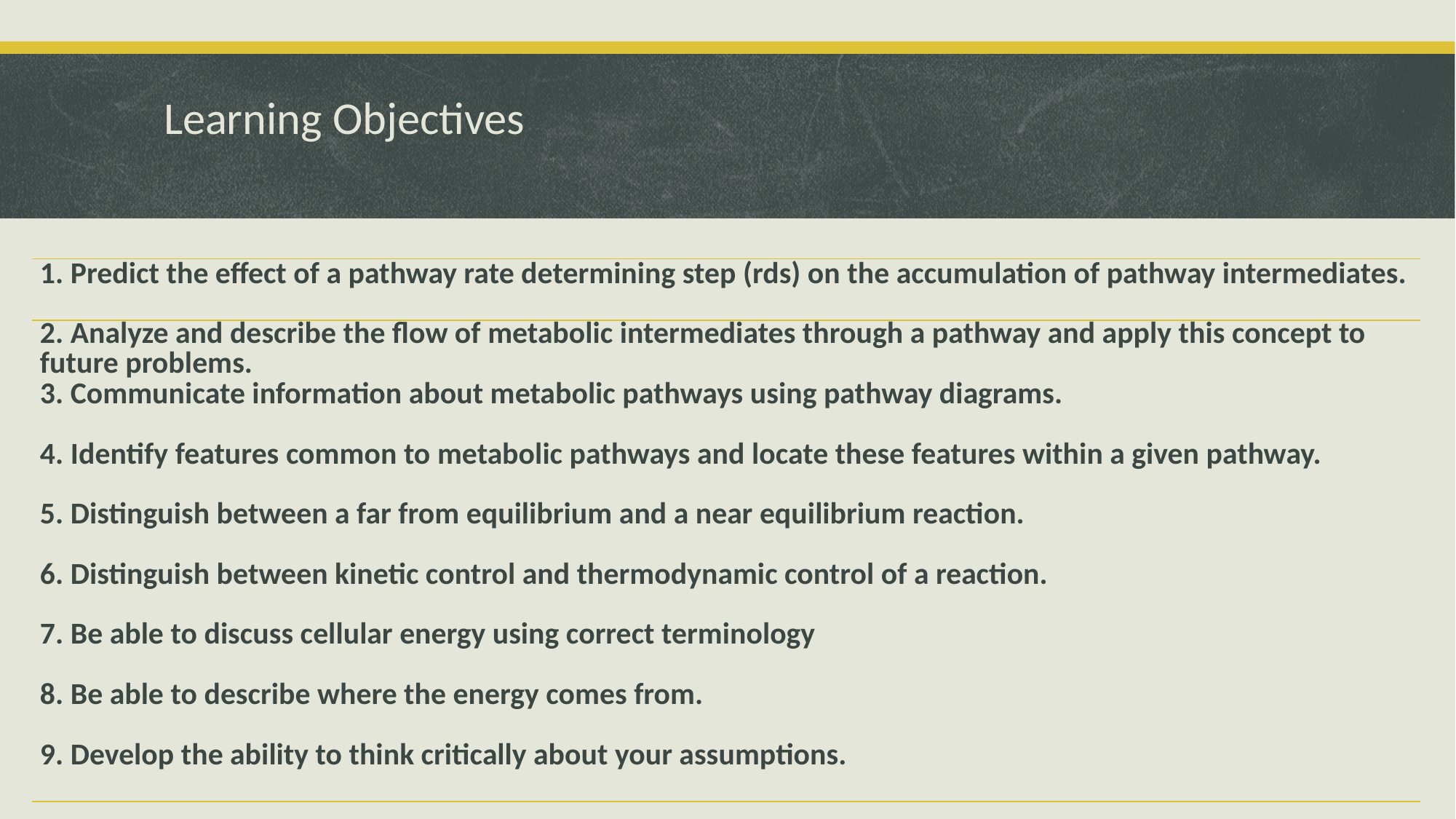

# Learning Objectives
| 1. Predict the effect of a pathway rate determining step (rds) on the accumulation of pathway intermediates. |
| --- |
| 2. Analyze and describe the flow of metabolic intermediates through a pathway and apply this concept to future problems. |
| 3. Communicate information about metabolic pathways using pathway diagrams. |
| 4. Identify features common to metabolic pathways and locate these features within a given pathway. |
| 5. Distinguish between a far from equilibrium and a near equilibrium reaction. |
| 6. Distinguish between kinetic control and thermodynamic control of a reaction. |
| 7. Be able to discuss cellular energy using correct terminology |
| 8. Be able to describe where the energy comes from. |
| 9. Develop the ability to think critically about your assumptions. |